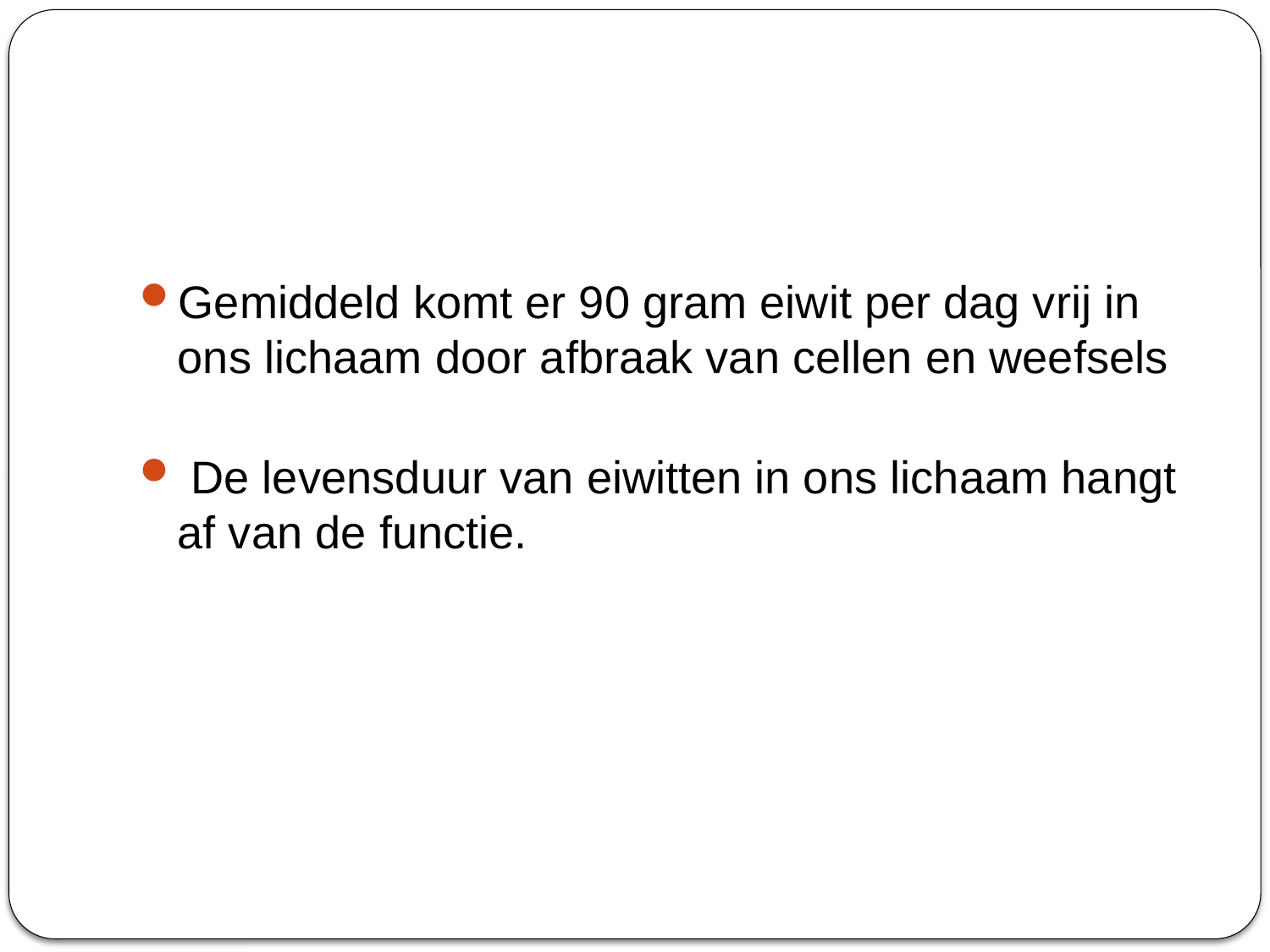

#

Gemiddeld komt er 90 gram eiwit per dag vrij in ons lichaam door afbraak van cellen en weefsels
 De levensduur van eiwitten in ons lichaam hangt af van de functie.